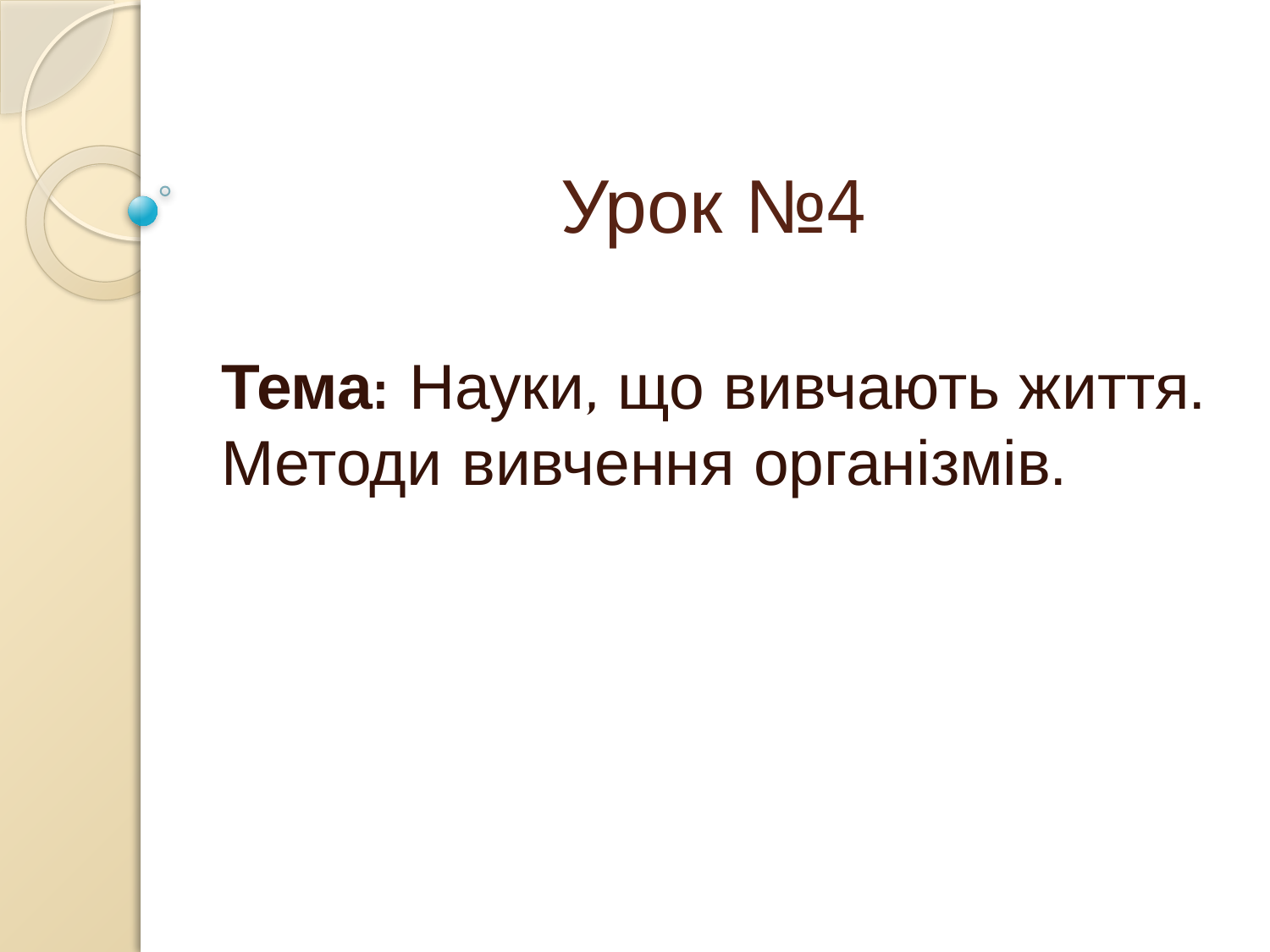

# Урок №4
Тема: Науки, що вивчають життя. Методи вивчення організмів.